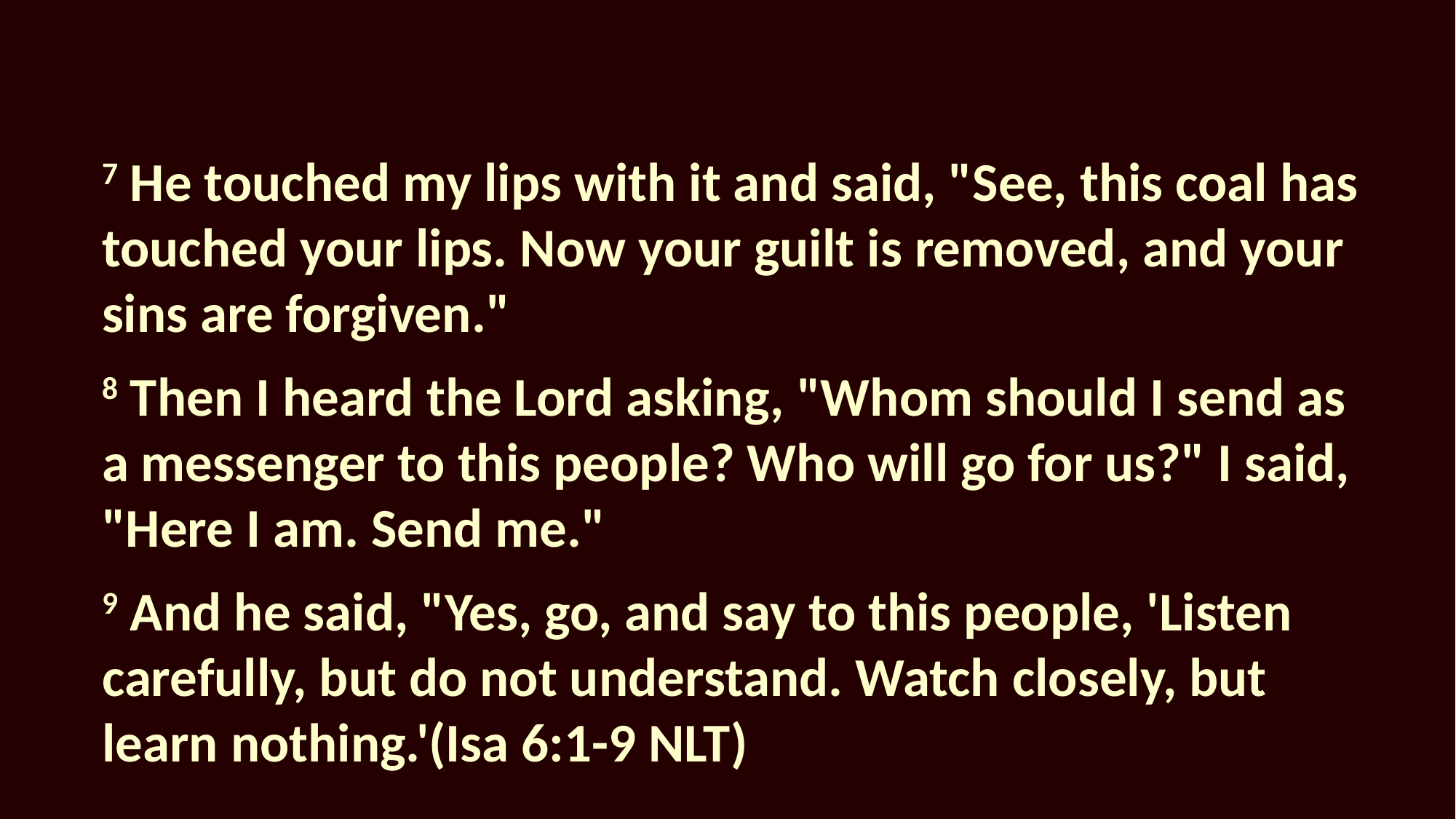

7 He touched my lips with it and said, "See, this coal has touched your lips. Now your guilt is removed, and your sins are forgiven."
8 Then I heard the Lord asking, "Whom should I send as a messenger to this people? Who will go for us?" I said, "Here I am. Send me."
9 And he said, "Yes, go, and say to this people, 'Listen carefully, but do not understand. Watch closely, but learn nothing.'(Isa 6:1-9 NLT)